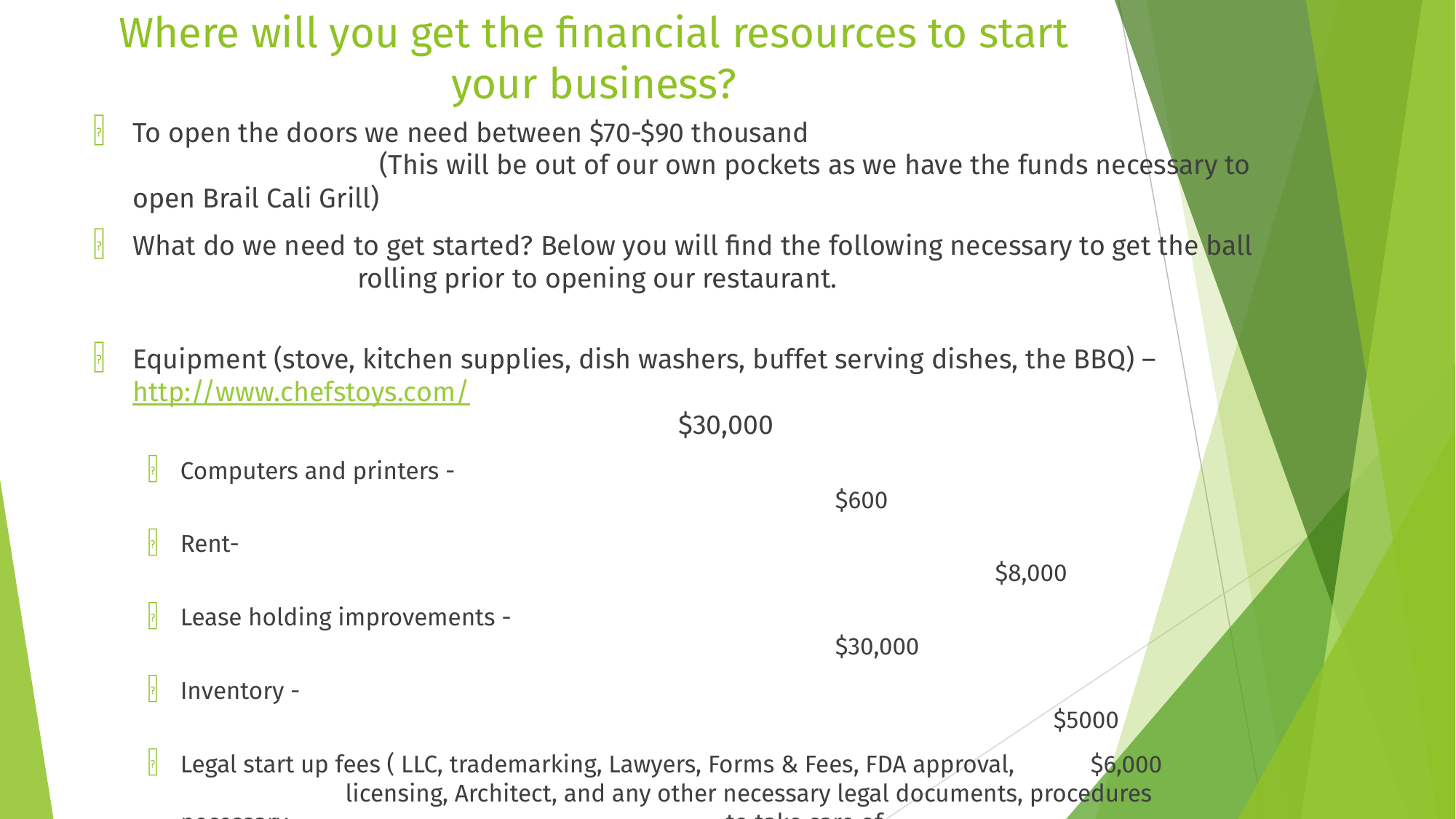

# Where will you get the financial resources to start your business?
To open the doors we need between $70-$90 thousand                                                                                                (This will be out of our own pockets as we have the funds necessary to open Brail Cali Grill)
What do we need to get started? Below you will find the following necessary to get the ball                                rolling prior to opening our restaurant.
Equipment (stove, kitchen supplies, dish washers, buffet serving dishes, the BBQ) – http://www.chefstoys.com/												$30,000
Computers and printers - 													$600
Rent-																        $8,000
Lease holding improvements - 												$30,000
Inventory -																$5000
Legal start up fees ( LLC, trademarking, Lawyers, Forms & Fees, FDA approval,            $6,000                                         licensing, Architect, and any other necessary legal documents, procedures necessary                                                                     to take care of
Marketing materials - 													$3000
Employees (minimum wage) - 												$9,520
Property Insurance - 														$1,200